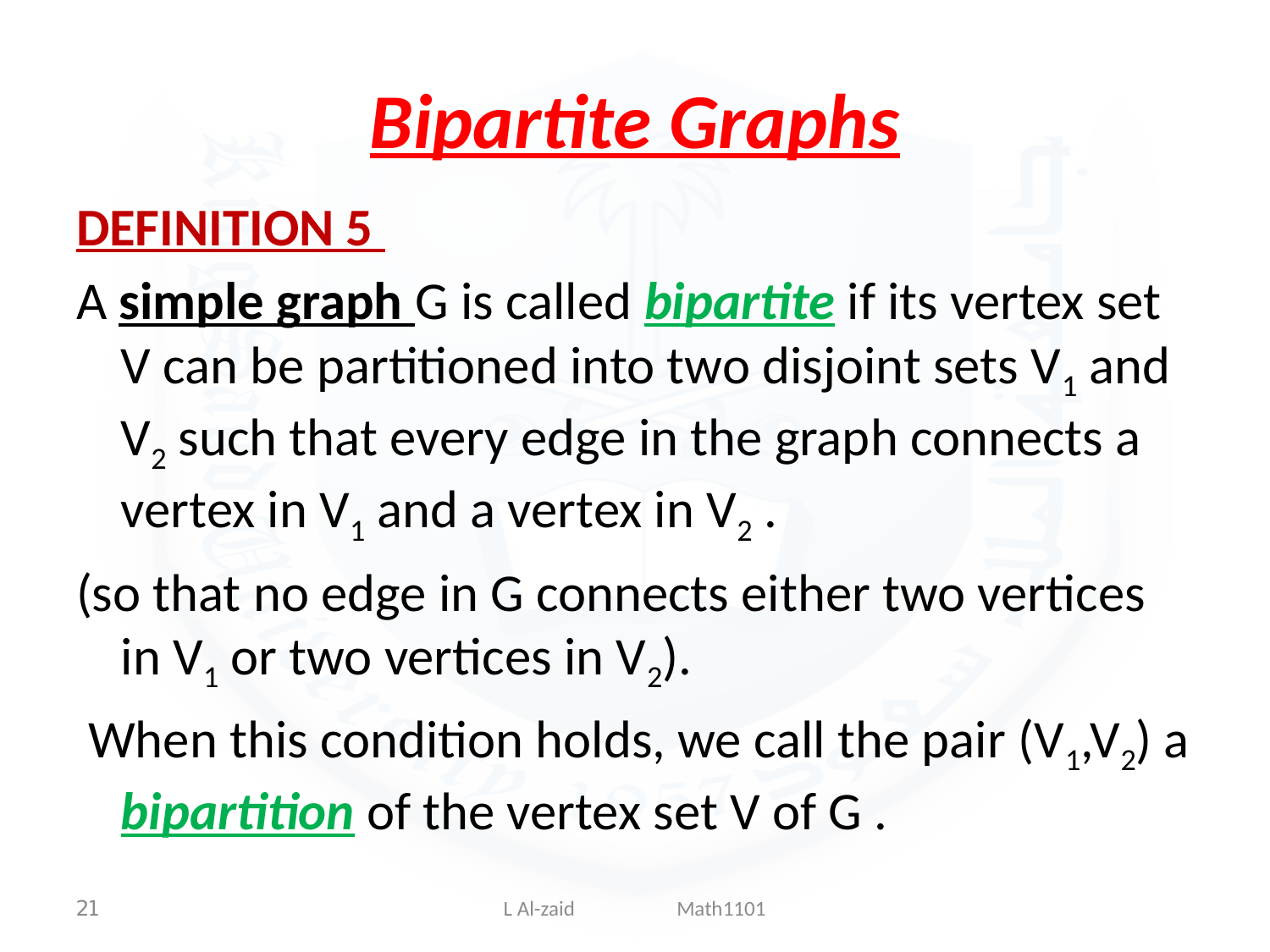

# Bipartite Graphs
DEFINITION 5
A simple graph G is called bipartite if its vertex set V can be partitioned into two disjoint sets V1 and V2 such that every edge in the graph connects a vertex in V1 and a vertex in V2 .
(so that no edge in G connects either two vertices in V1 or two vertices in V2).
 When this condition holds, we call the pair (V1,V2) a bipartition of the vertex set V of G .
21
L Al-zaid                     Math1101